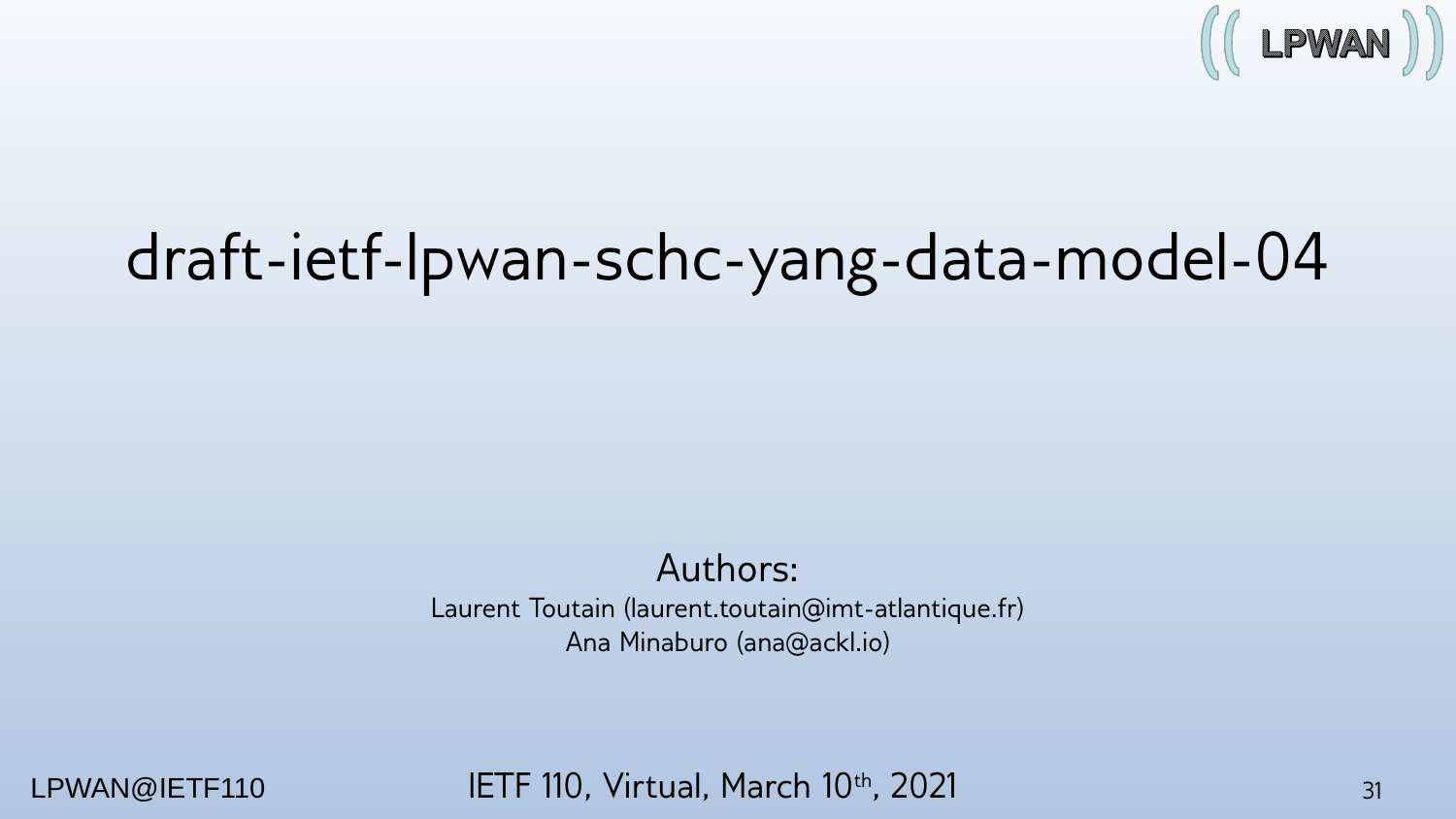

draft-ietf-lpwan-schc-yang-data-model-04
Authors:
Laurent Toutain (laurent.toutain@imt-atlantique.fr)
Ana Minaburo (ana@ackl.io)

IETF 110, Virtual, March 10th, 2021
31